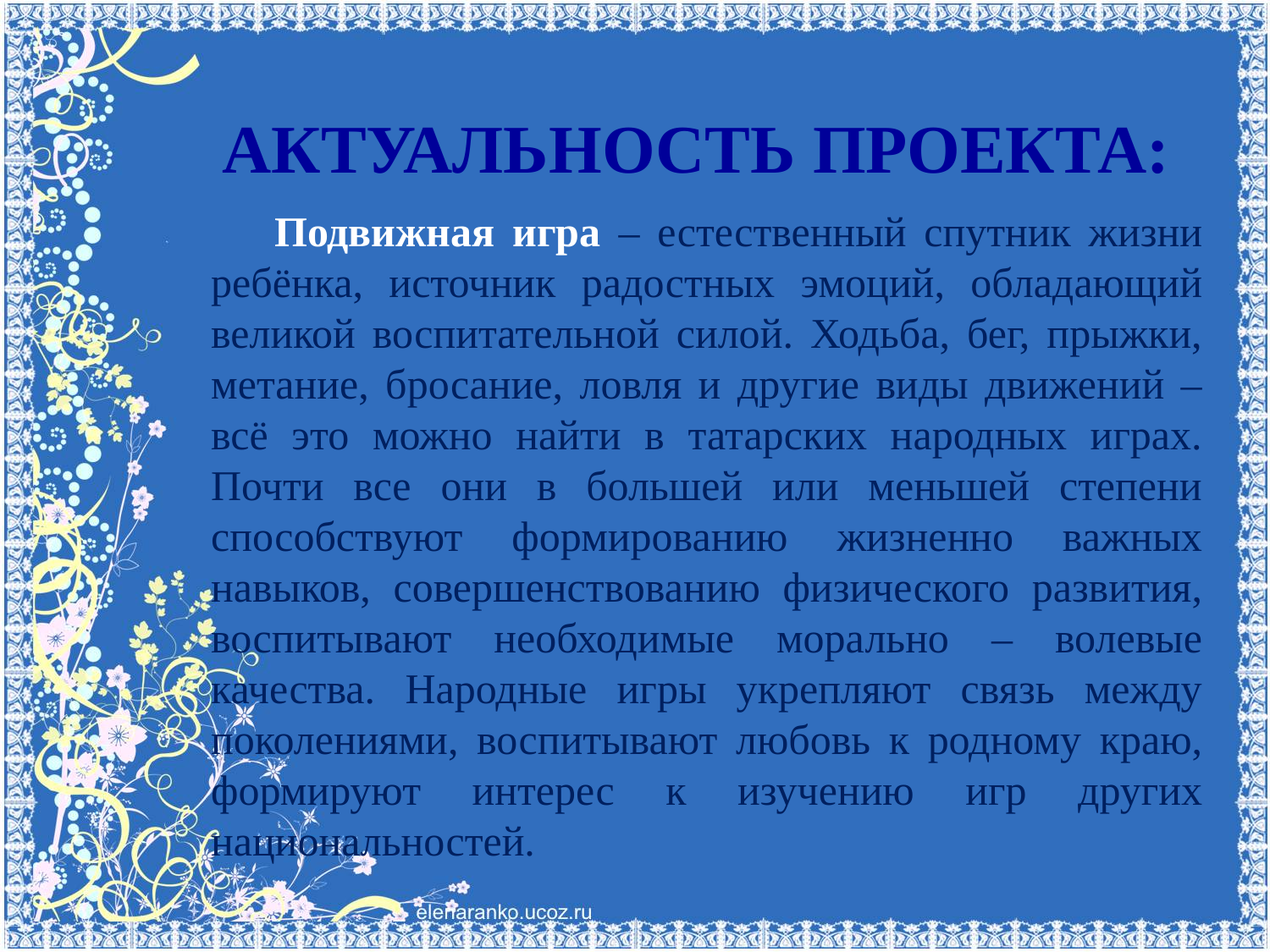

# АКТУАЛЬНОСТЬ ПРОЕКТА:
Подвижная игра – естественный спутник жизни ребёнка, источник радостных эмоций, обладающий великой воспитательной силой. Ходьба, бег, прыжки, метание, бросание, ловля и другие виды движений – всё это можно найти в татарских народных играх. Почти все они в большей или меньшей степени способствуют формированию жизненно важных навыков, совершенствованию физического развития, воспитывают необходимые морально – волевые качества. Народные игры укрепляют связь между поколениями, воспитывают любовь к родному краю, формируют интерес к изучению игр других национальностей.